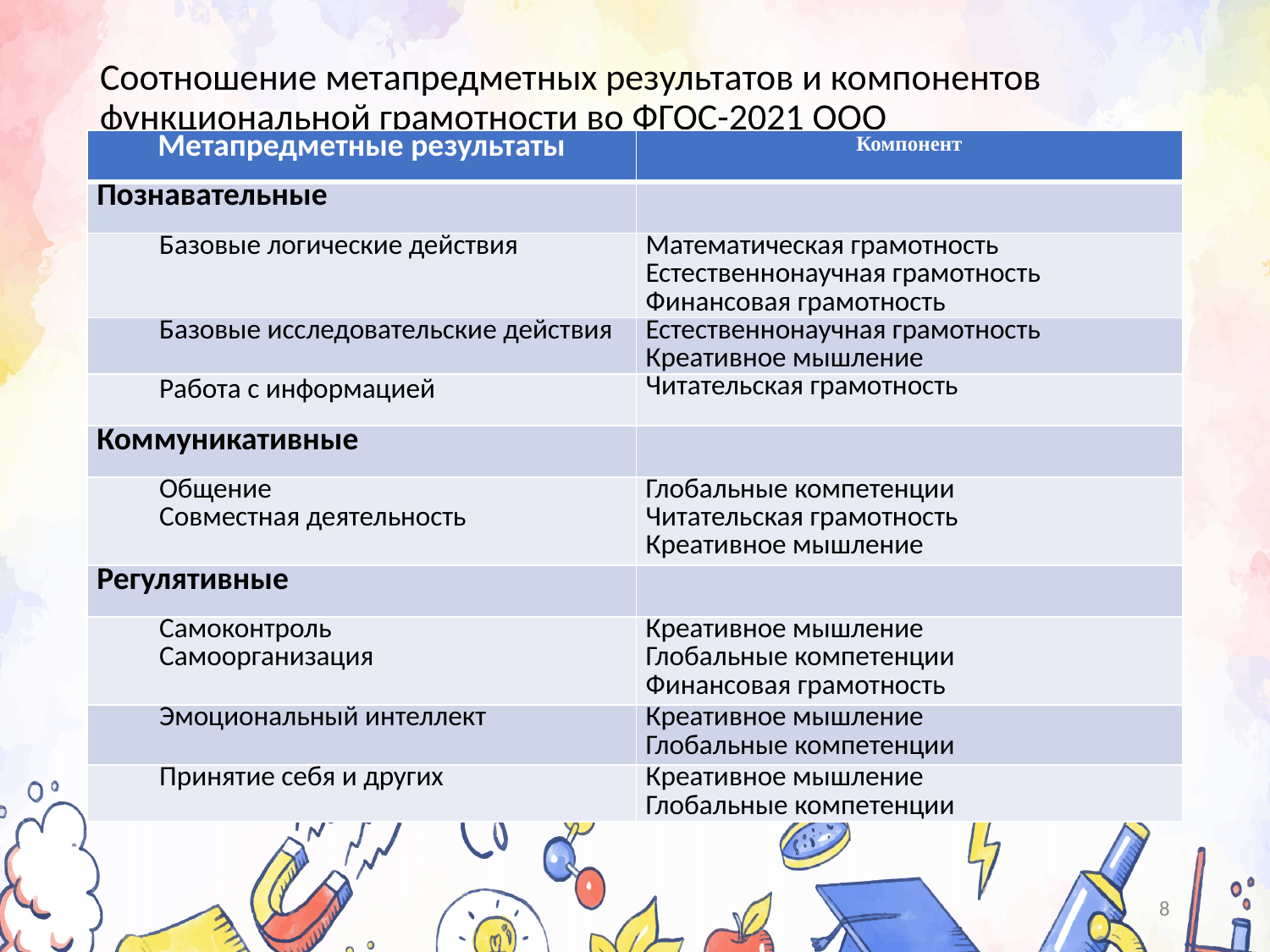

# Соотношение метапредметных результатов и компонентов функциональной грамотности во ФГОС-2021 ООО
| Метапредметные результаты | Компонент |
| --- | --- |
| Познавательные |  |
| Базовые логические действия | Математическая грамотность Естественнонаучная грамотность Финансовая грамотность |
| Базовые исследовательские действия | Естественнонаучная грамотность Креативное мышление |
| Работа с информацией | Читательская грамотность |
| Коммуникативные |  |
| Общение Совместная деятельность | Глобальные компетенции Читательская грамотность Креативное мышление |
| Регулятивные |  |
| Самоконтроль Самоорганизация | Креативное мышление Глобальные компетенции Финансовая грамотность |
| Эмоциональный интеллект | Креативное мышление Глобальные компетенции |
| Принятие себя и других | Креативное мышление Глобальные компетенции |
8